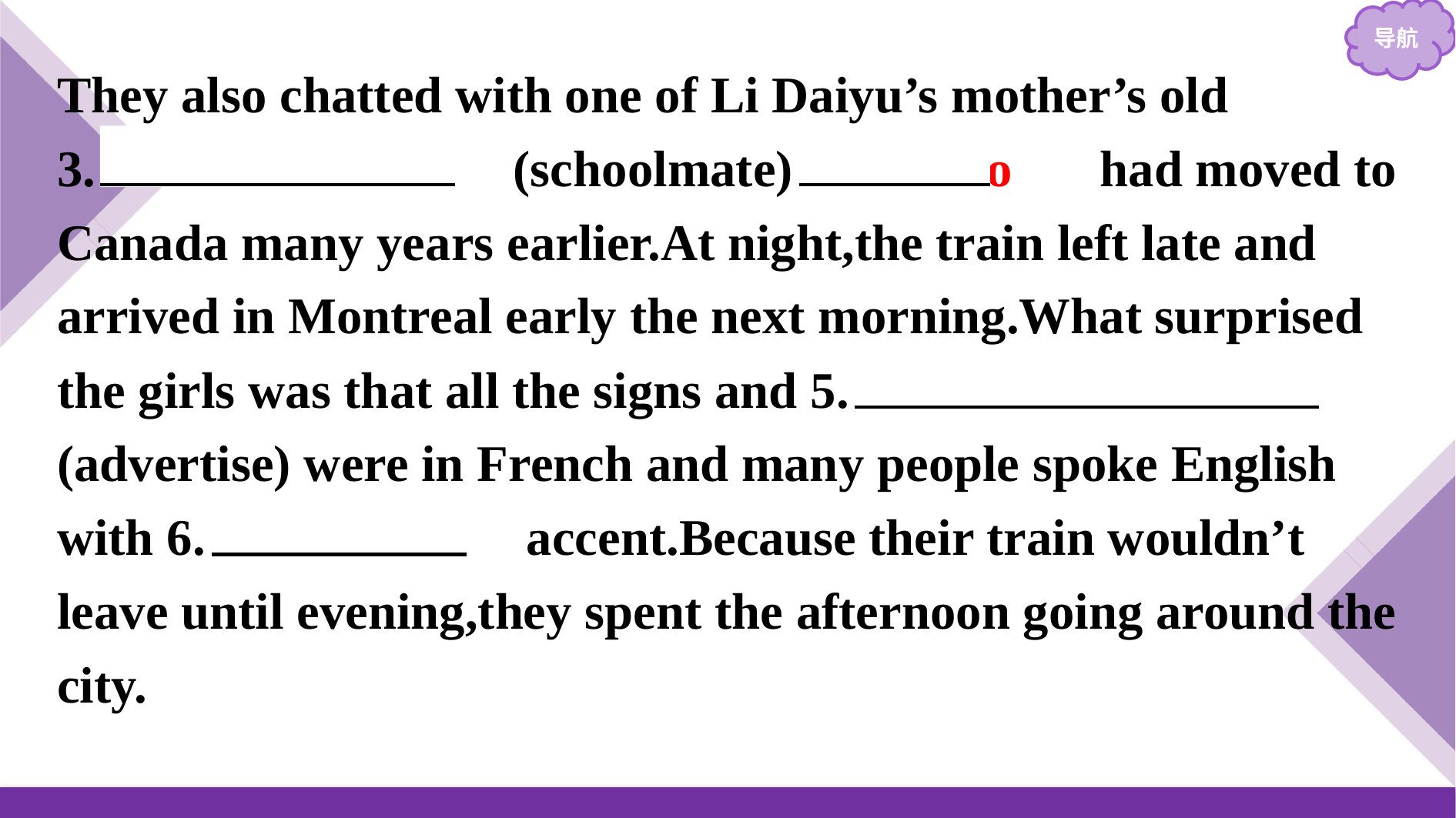

They also chatted with one of Li Daiyu’s mother’s old
3.　schoolmates　(schoolmate) 4.　who　 had moved to Canada many years earlier.At night,the train left late and arrived in Montreal early the next morning.What surprised the girls was that all the signs and 5.　advertisements　(advertise) were in French and many people spoke English with 6.　　an　　 accent.Because their train wouldn’t leave until evening,they spent the afternoon going around the city.